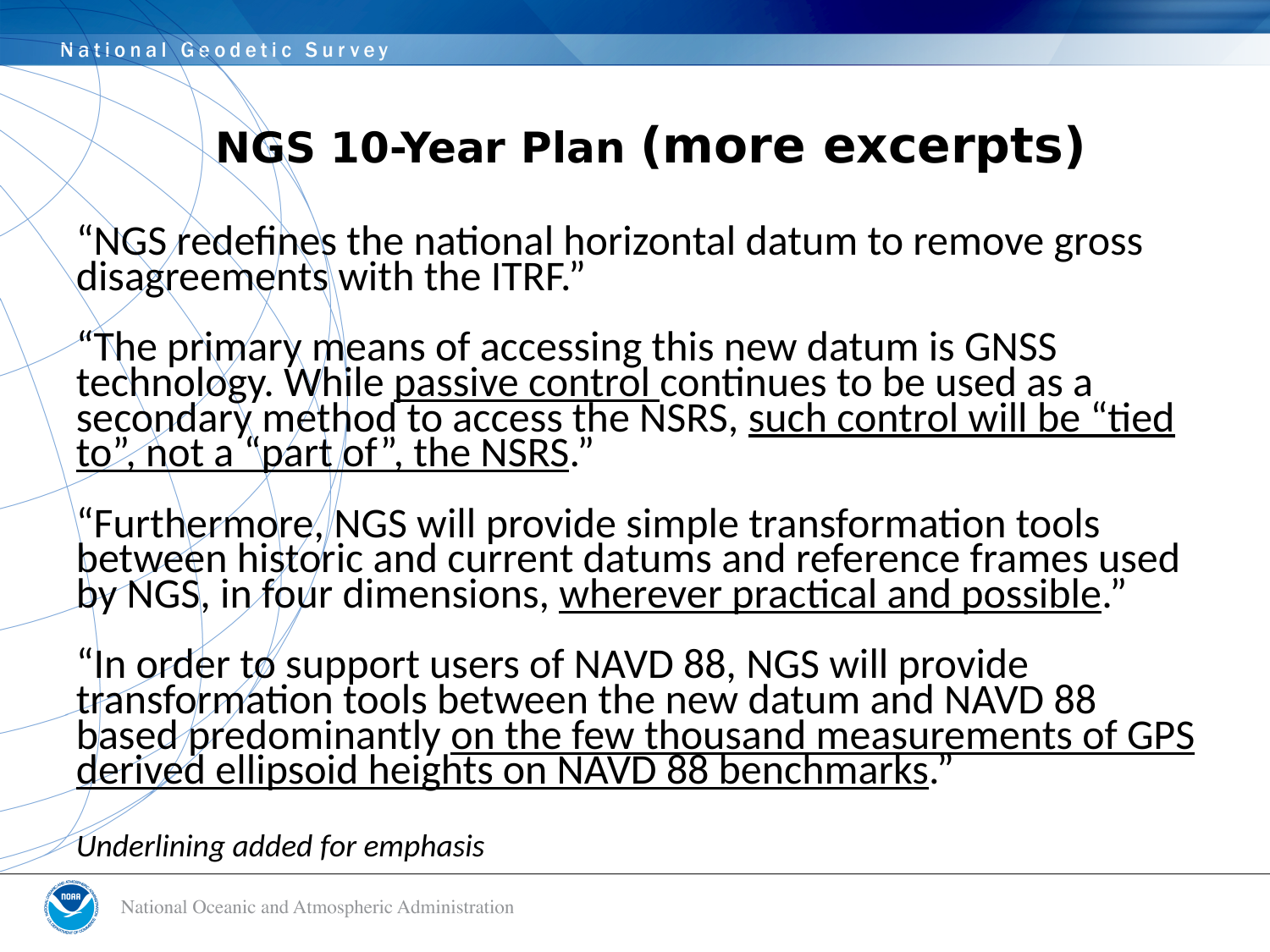

# NGS 10-Year Plan (more excerpts)
“NGS redefines the national horizontal datum to remove gross disagreements with the ITRF.”

“The primary means of accessing this new datum is GNSS technology. While passive control continues to be used as a secondary method to access the NSRS, such control will be “tied to”, not a “part of”, the NSRS.”

“Furthermore, NGS will provide simple transformation tools between historic and current datums and reference frames used by NGS, in four dimensions, wherever practical and possible.”

“In order to support users of NAVD 88, NGS will provide transformation tools between the new datum and NAVD 88 based predominantly on the few thousand measurements of GPS derived ellipsoid heights on NAVD 88 benchmarks.”

Underlining added for emphasis